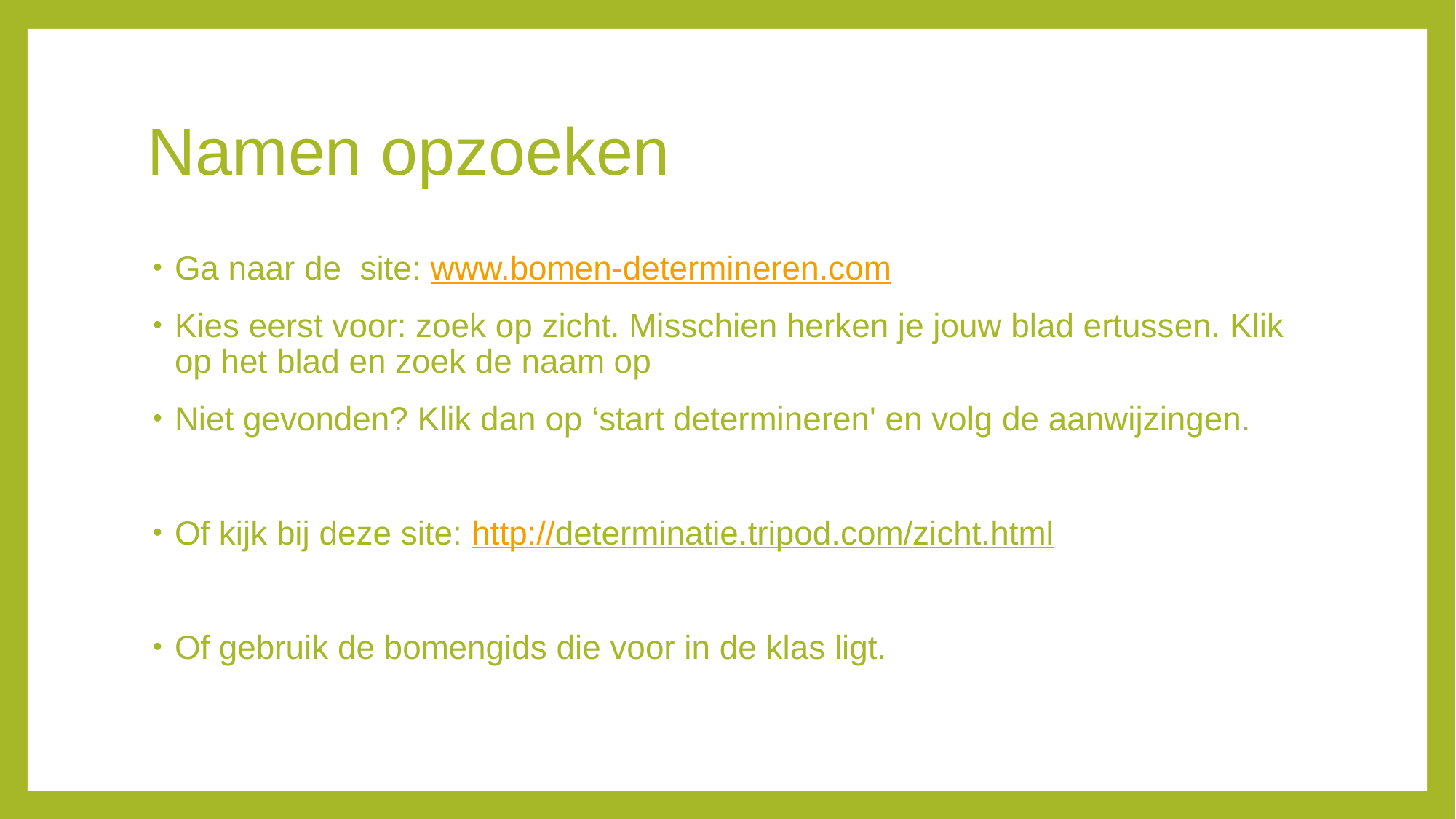

# Namen opzoeken
Ga naar de  site: www.bomen-determineren.com
Kies eerst voor: zoek op zicht. Misschien herken je jouw blad ertussen. Klik op het blad en zoek de naam op
Niet gevonden? Klik dan op ‘start determineren' en volg de aanwijzingen.

Of kijk bij deze site: http://determinatie.tripod.com/zicht.html

Of gebruik de bomengids die voor in de klas ligt.